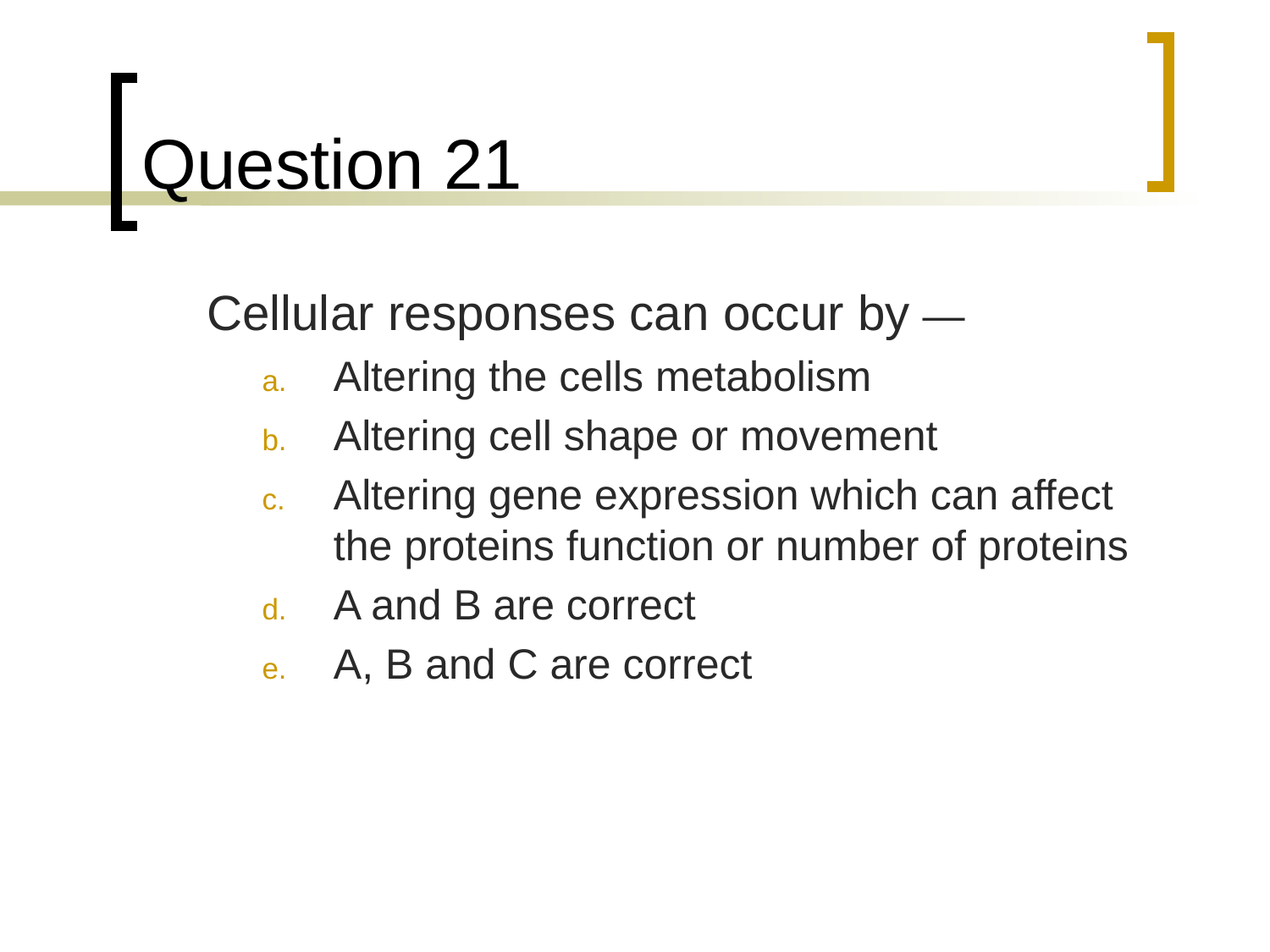

# Question 21
	Cellular responses can occur by —
Altering the cells metabolism
Altering cell shape or movement
Altering gene expression which can affect the proteins function or number of proteins
A and B are correct
A, B and C are correct